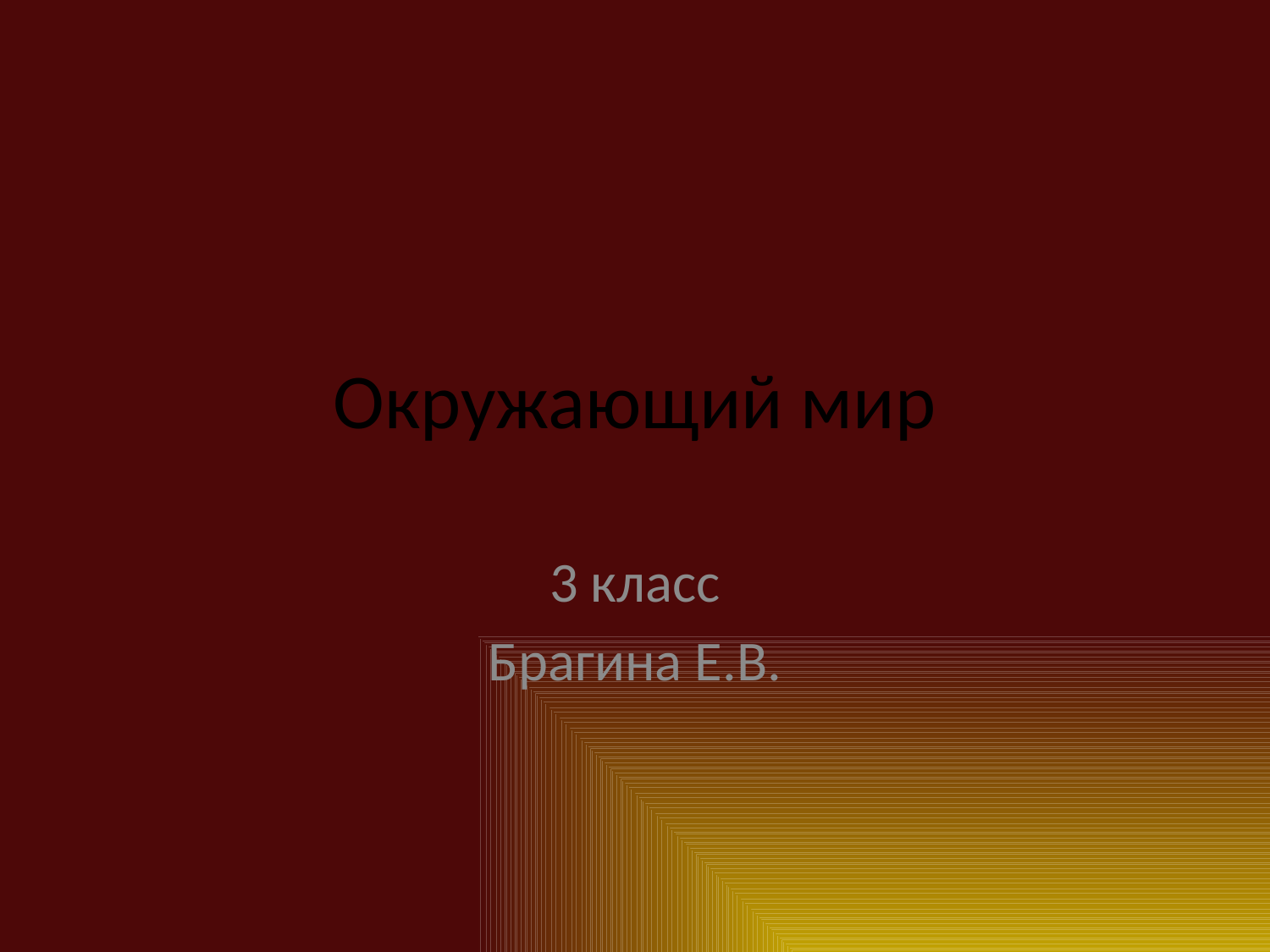

# Окружающий мир
3 класс
Брагина Е.В.